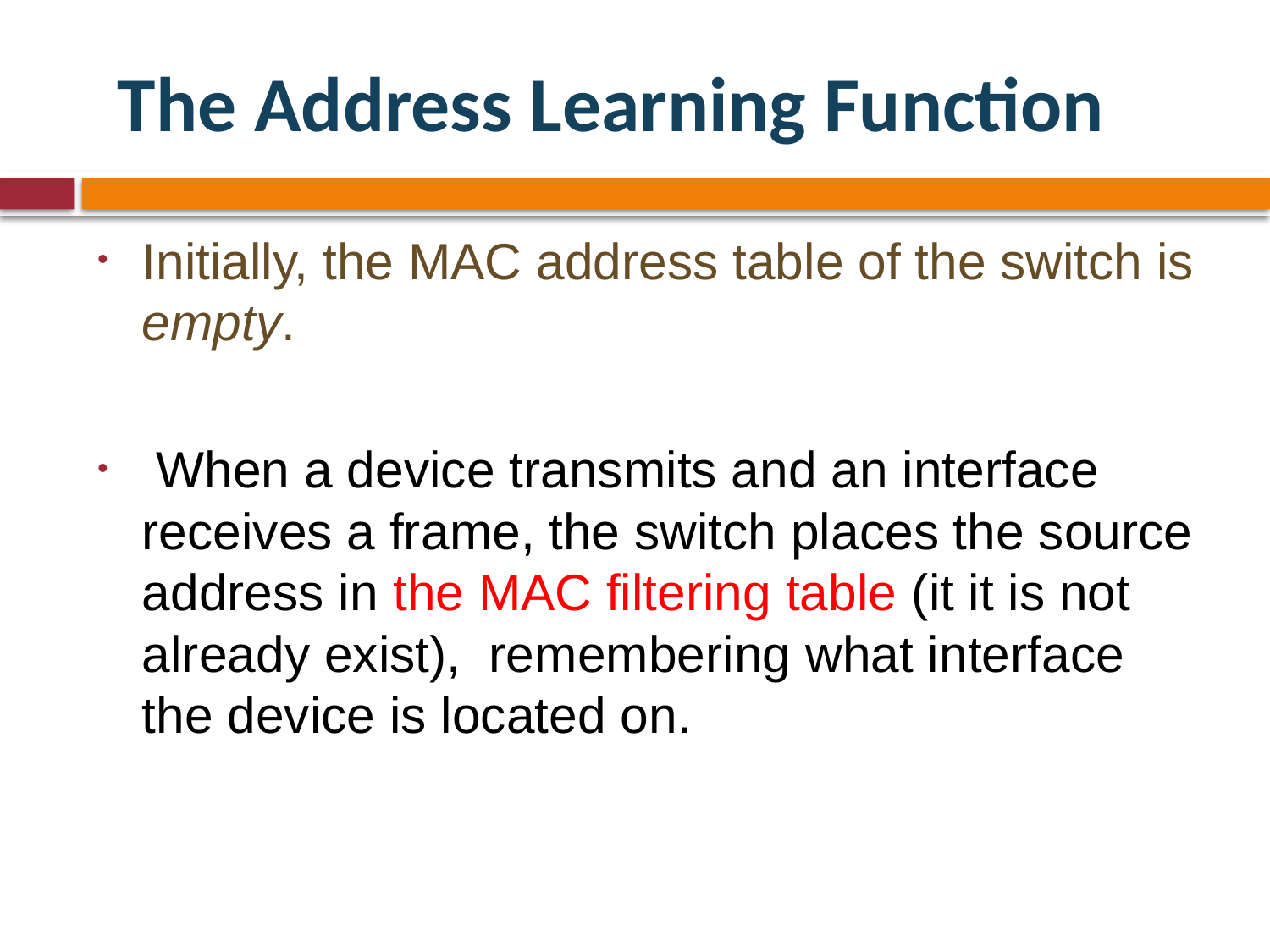

# The Address Learning Function
Initially, the MAC address table of the switch is empty.

 When a device transmits and an interface receives a frame, the switch places the source address in the MAC filtering table (it it is not already exist),  remembering what interface the device is located on.